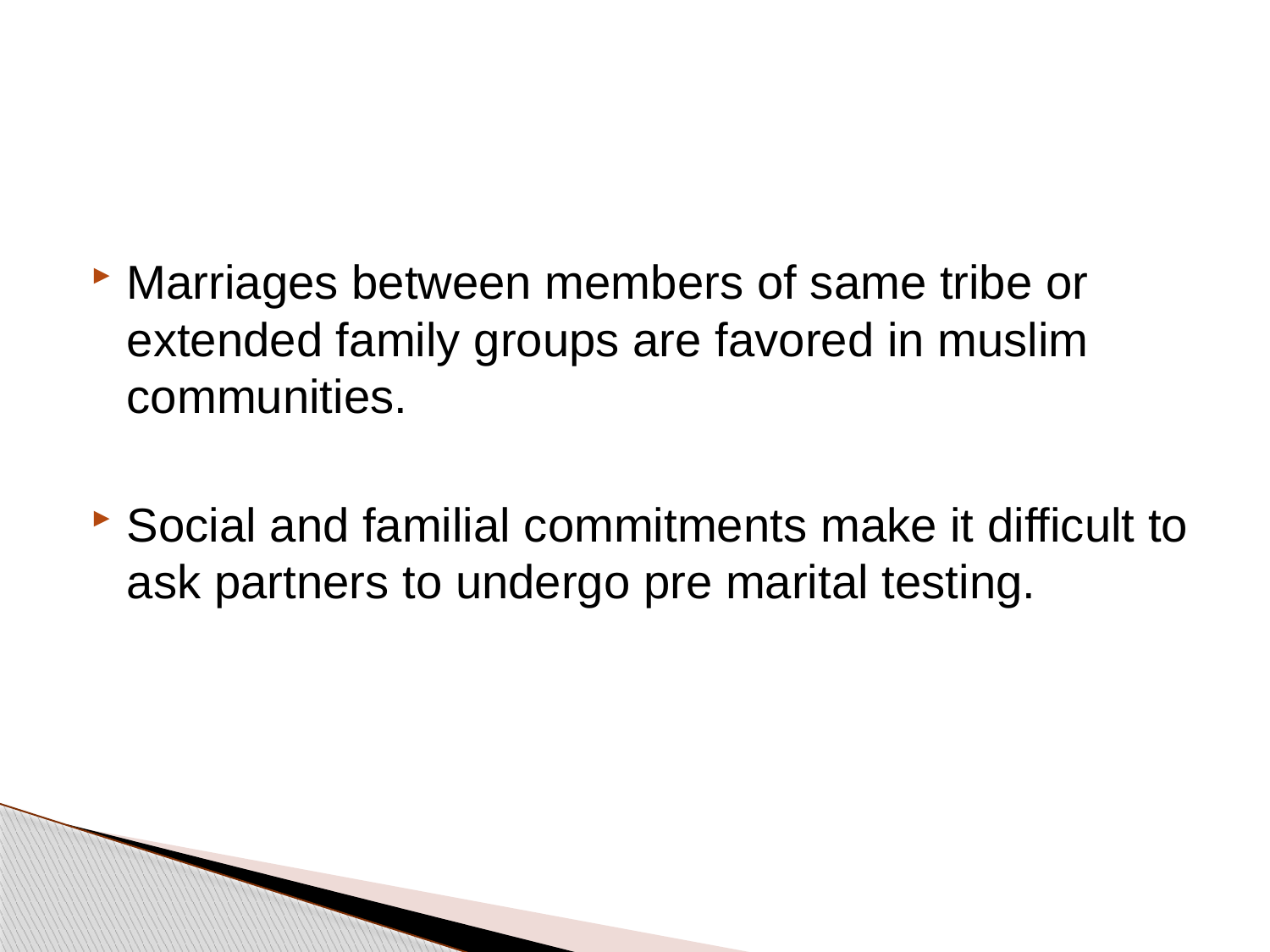

Marriages between members of same tribe or extended family groups are favored in muslim communities.

Social and familial commitments make it difficult to ask partners to undergo pre marital testing.